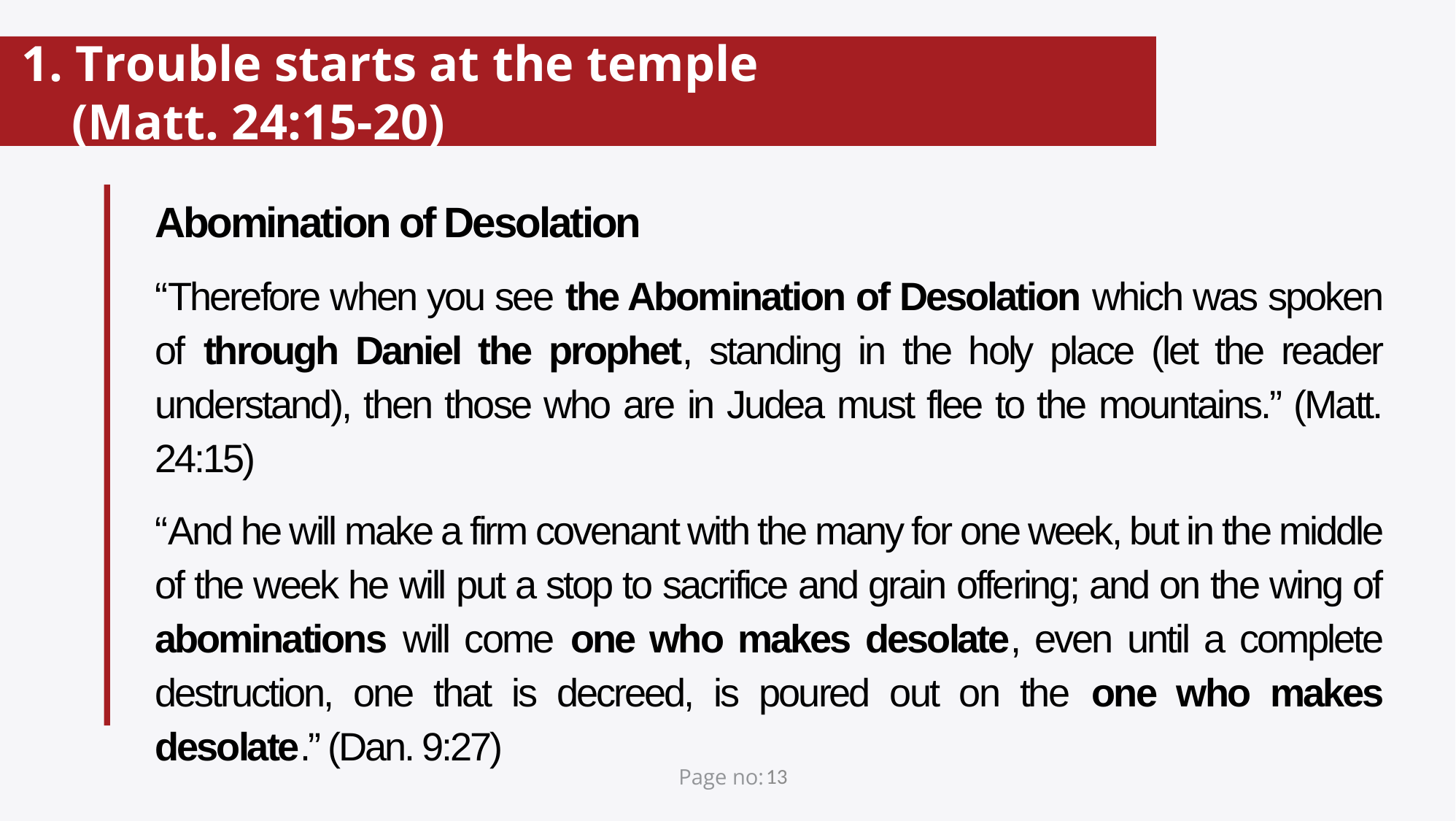

# 1. Trouble starts at the temple (Matt. 24:15-20)
Abomination of Desolation
“Therefore when you see the Abomination of Desolation which was spoken of through Daniel the prophet, standing in the holy place (let the reader understand), then those who are in Judea must flee to the mountains.” (Matt. 24:15)
“And he will make a firm covenant with the many for one week, but in the middle of the week he will put a stop to sacrifice and grain offering; and on the wing of abominations will come one who makes desolate, even until a complete destruction, one that is decreed, is poured out on the one who makes desolate.” (Dan. 9:27)